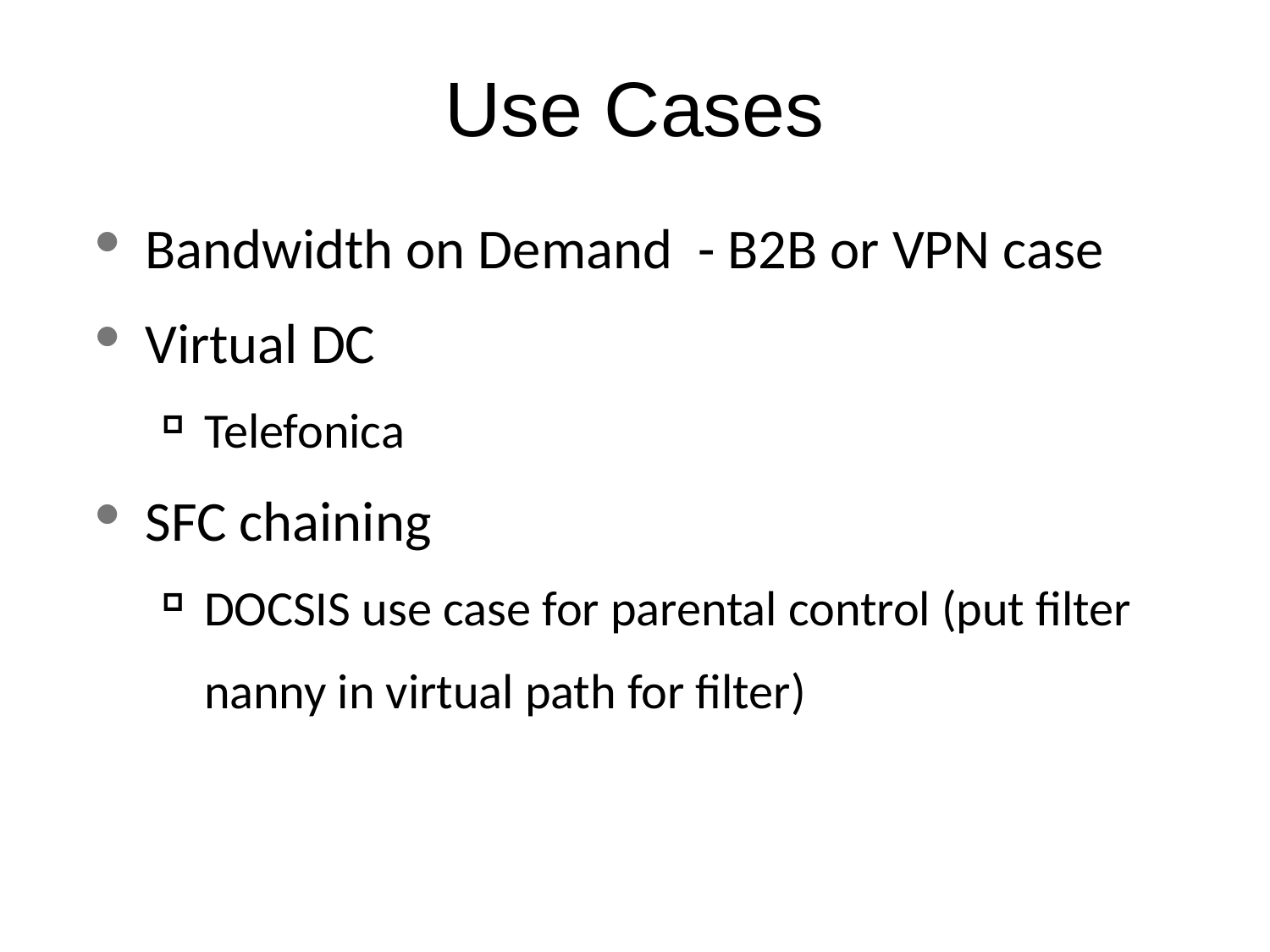

# Use Cases
Bandwidth on Demand  - B2B or VPN case
Virtual DC
Telefonica
SFC chaining
DOCSIS use case for parental control (put filter nanny in virtual path for filter)